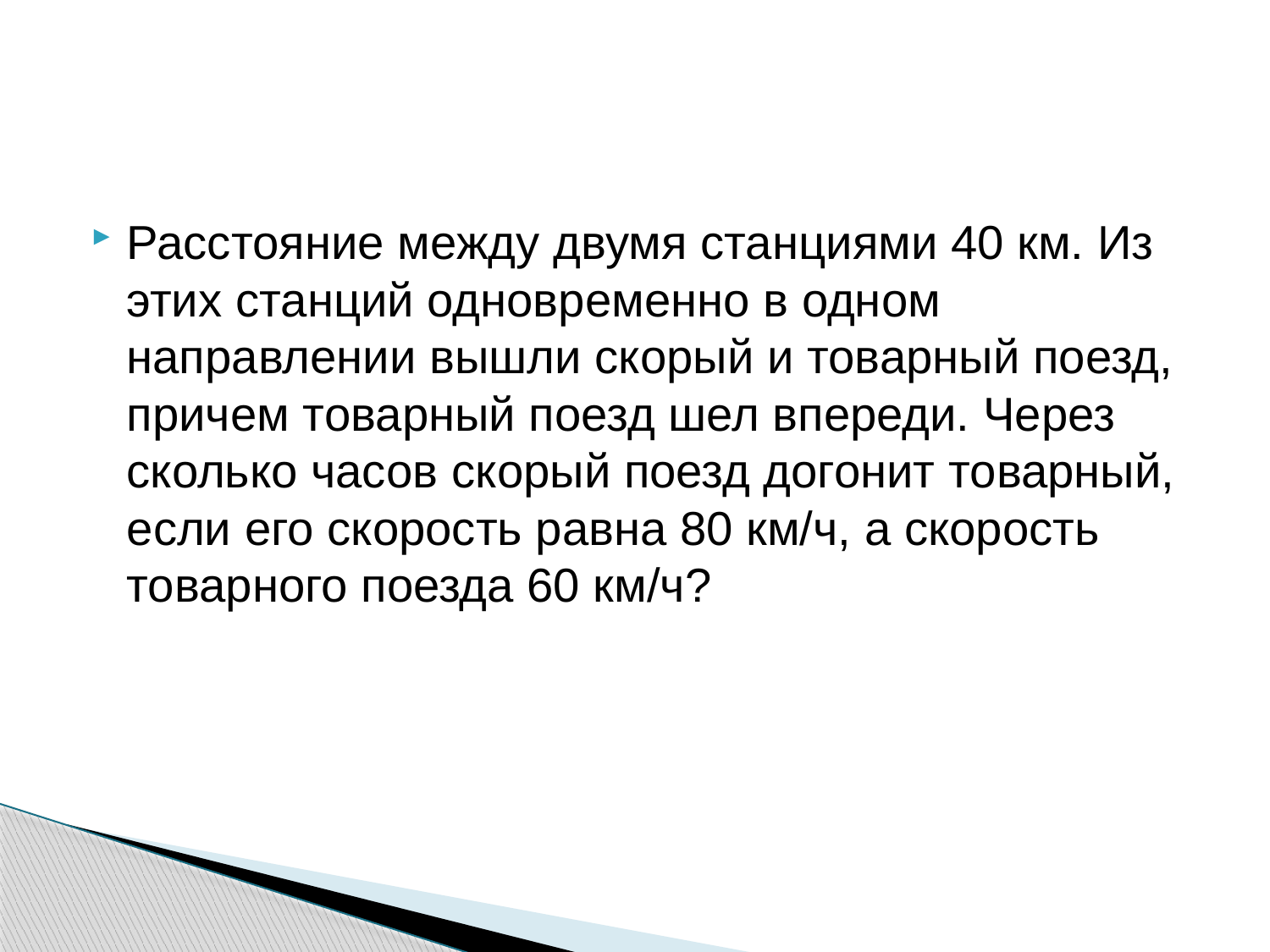

#
Расстояние между двумя станциями 40 км. Из этих станций одновременно в одном направлении вышли скорый и товарный поезд, причем товарный поезд шел впереди. Через сколько часов скорый поезд догонит товарный, если его скорость равна 80 км/ч, а скорость товарного поезда 60 км/ч?